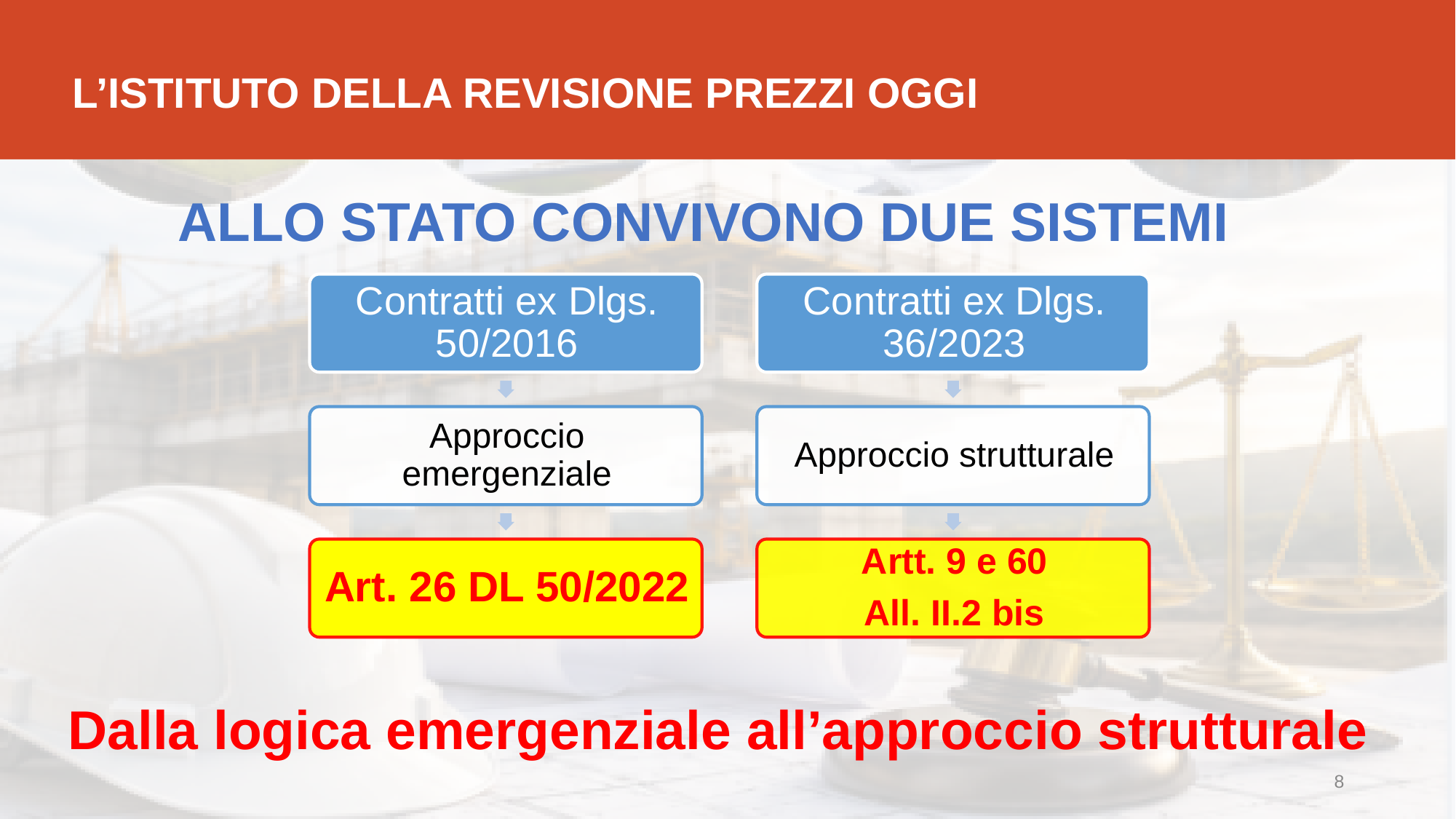

# L’ISTITUTO DELLA REVISIONE PREZZI OGGI
ALLO STATO CONVIVONO DUE SISTEMI
Contratti ex Dlgs. 50/2016
Approccio emergenziale
Art. 26 DL 50/2022
Contratti ex Dlgs. 36/2023
Approccio strutturale
Artt. 9 e 60
 All. II.2 bis
Dalla logica emergenziale all’approccio strutturale
8